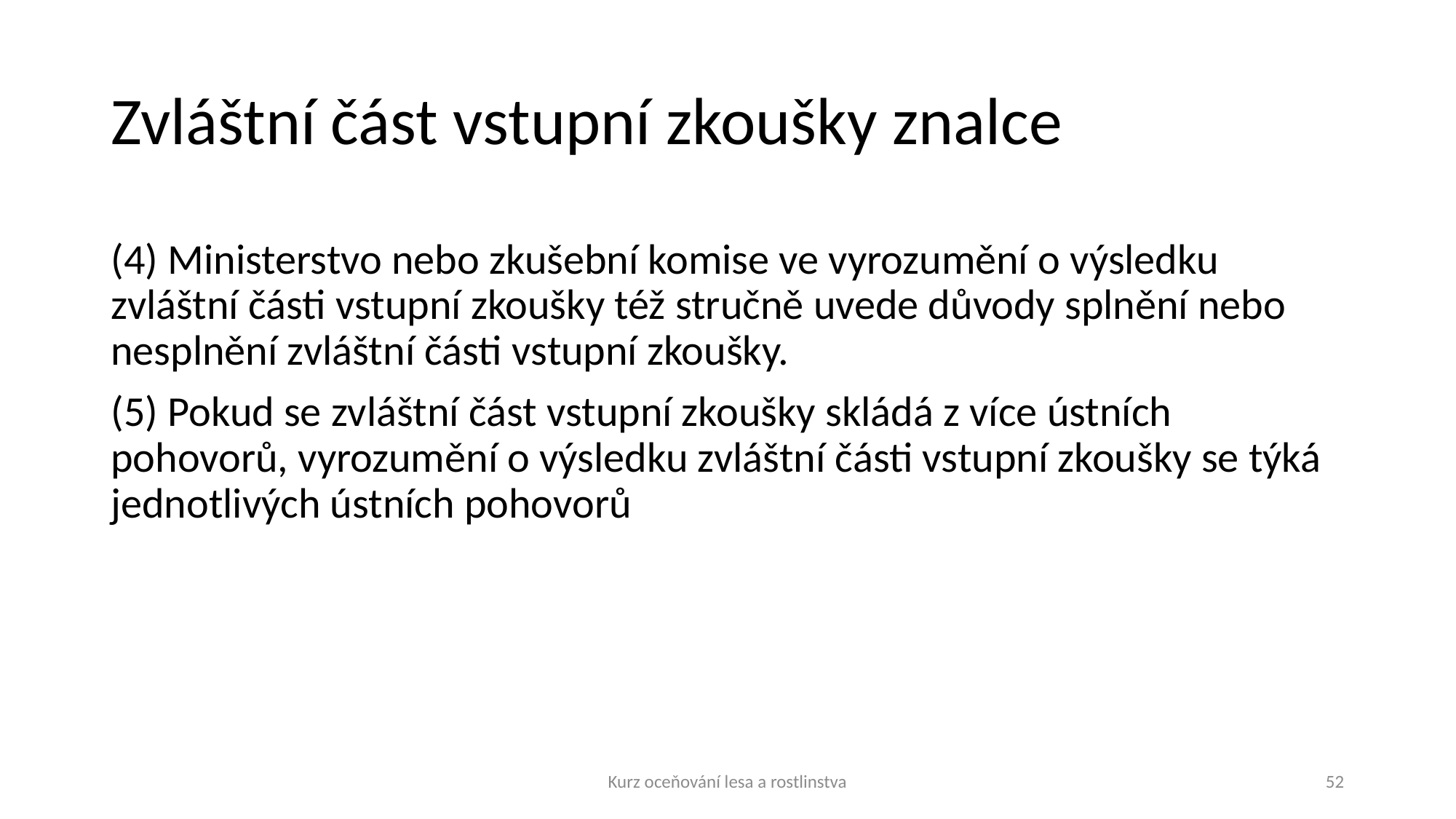

# Zvláštní část vstupní zkoušky znalce
(4) Ministerstvo nebo zkušební komise ve vyrozumění o výsledku zvláštní části vstupní zkoušky též stručně uvede důvody splnění nebo nesplnění zvláštní části vstupní zkoušky.
(5) Pokud se zvláštní část vstupní zkoušky skládá z více ústních pohovorů, vyrozumění o výsledku zvláštní části vstupní zkoušky se týká jednotlivých ústních pohovorů
Kurz oceňování lesa a rostlinstva
52